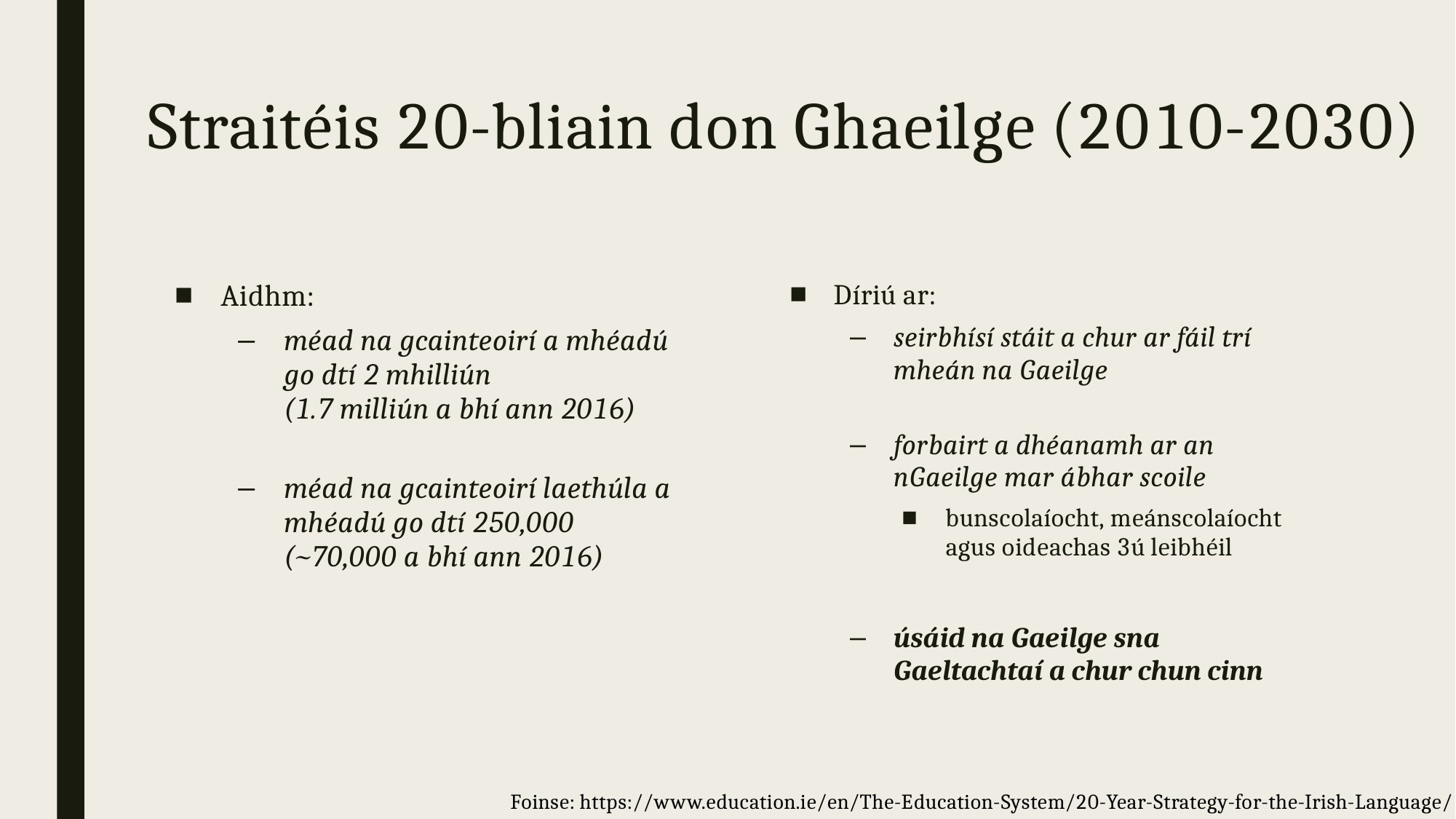

# Straitéis 20-bliain don Ghaeilge (2010-2030)
Aidhm:
méad na gcainteoirí a mhéadú go dtí 2 mhilliún
(1.7 milliún a bhí ann 2016)
méad na gcainteoirí laethúla a mhéadú go dtí 250,000
(~70,000 a bhí ann 2016)

Díriú ar:
seirbhísí stáit a chur ar fáil trí mheán na Gaeilge
forbairt a dhéanamh ar an nGaeilge mar ábhar scoile
bunscolaíocht, meánscolaíocht agus oideachas 3ú leibhéil

úsáid na Gaeilge sna Gaeltachtaí a chur chun cinn
Foinse: https://www.education.ie/en/The-Education-System/20-Year-Strategy-for-the-Irish-Language/